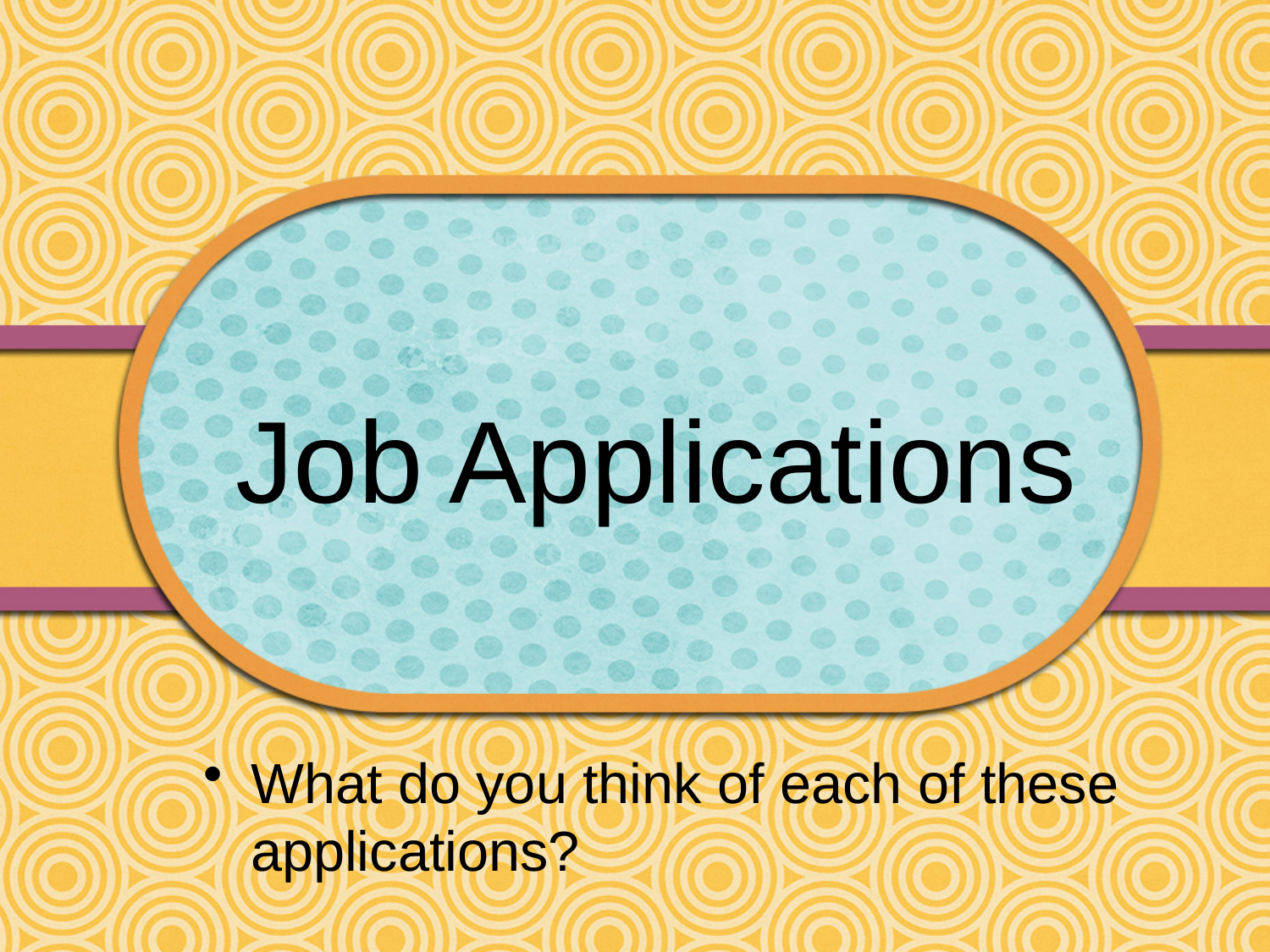

# Job Applications
What do you think of each of these applications?